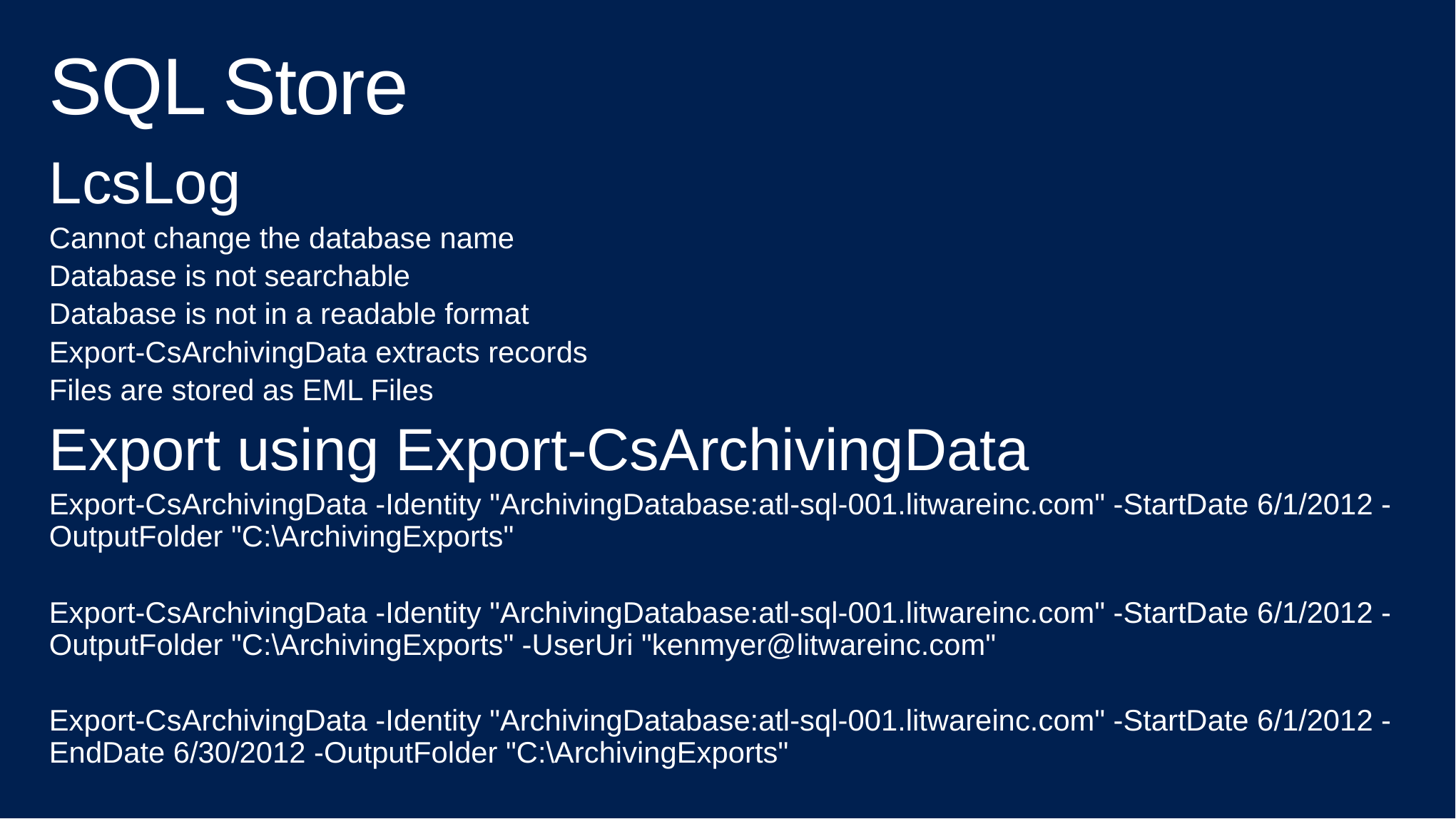

# SQL Store
LcsLog
Cannot change the database name
Database is not searchable
Database is not in a readable format
Export-CsArchivingData extracts records
Files are stored as EML Files
Export using Export-CsArchivingData
Export-CsArchivingData -Identity "ArchivingDatabase:atl-sql-001.litwareinc.com" -StartDate 6/1/2012 -OutputFolder "C:\ArchivingExports"

Export-CsArchivingData -Identity "ArchivingDatabase:atl-sql-001.litwareinc.com" -StartDate 6/1/2012 -OutputFolder "C:\ArchivingExports" -UserUri "kenmyer@litwareinc.com"

Export-CsArchivingData -Identity "ArchivingDatabase:atl-sql-001.litwareinc.com" -StartDate 6/1/2012 -EndDate 6/30/2012 -OutputFolder "C:\ArchivingExports"